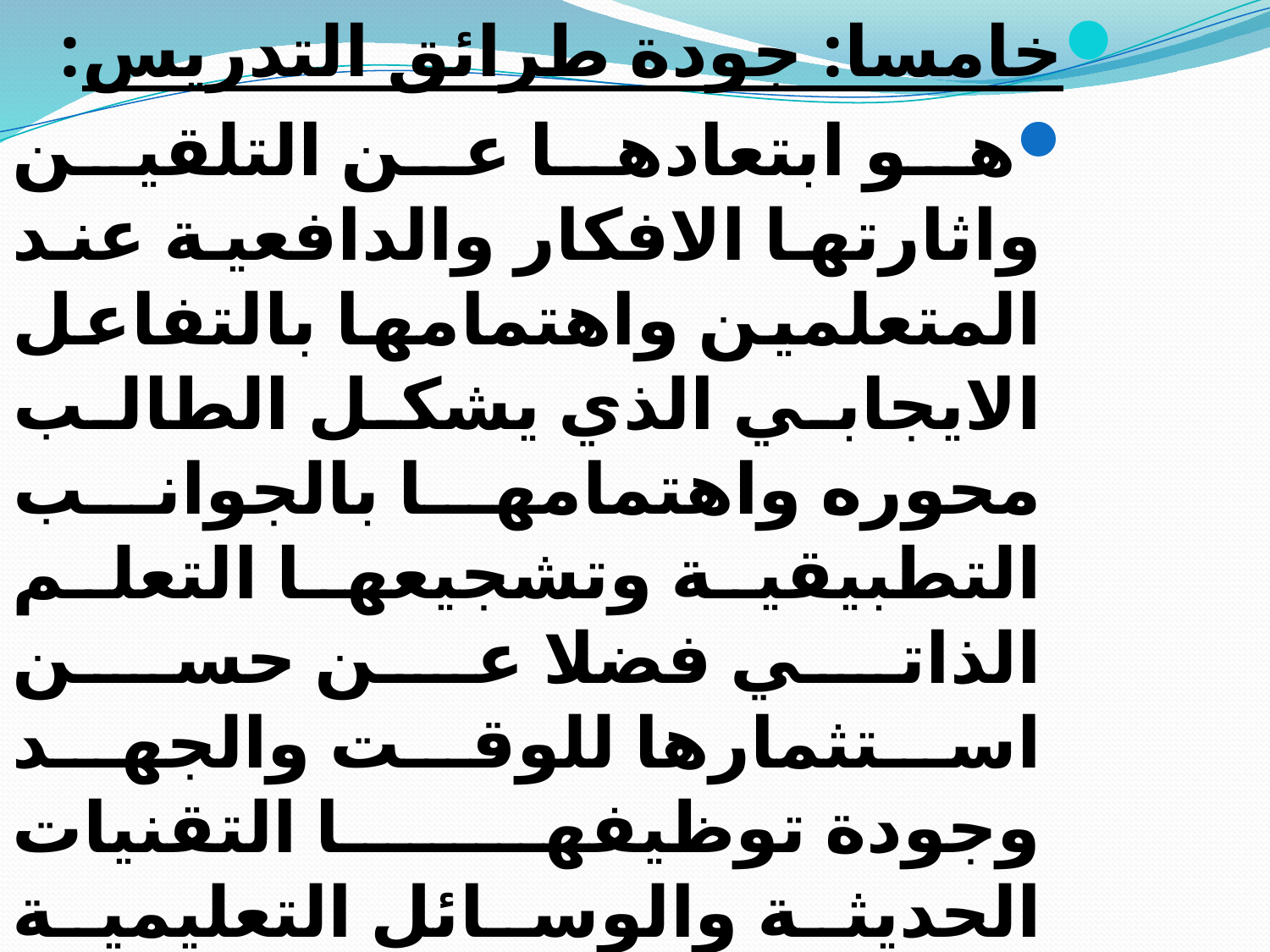

خامسا: جودة طرائق التدريس:
هو ابتعادها عن التلقين واثارتها الافكار والدافعية عند المتعلمين واهتمامها بالتفاعل الايجابي الذي يشكل الطالب محوره واهتمامها بالجوانب التطبيقية وتشجيعها التعلم الذاتي فضلا عن حسن استثمارها للوقت والجهد وجودة توظيفها التقنيات الحديثة والوسائل التعليمية لتحقيق خطط المنهج العلمي.